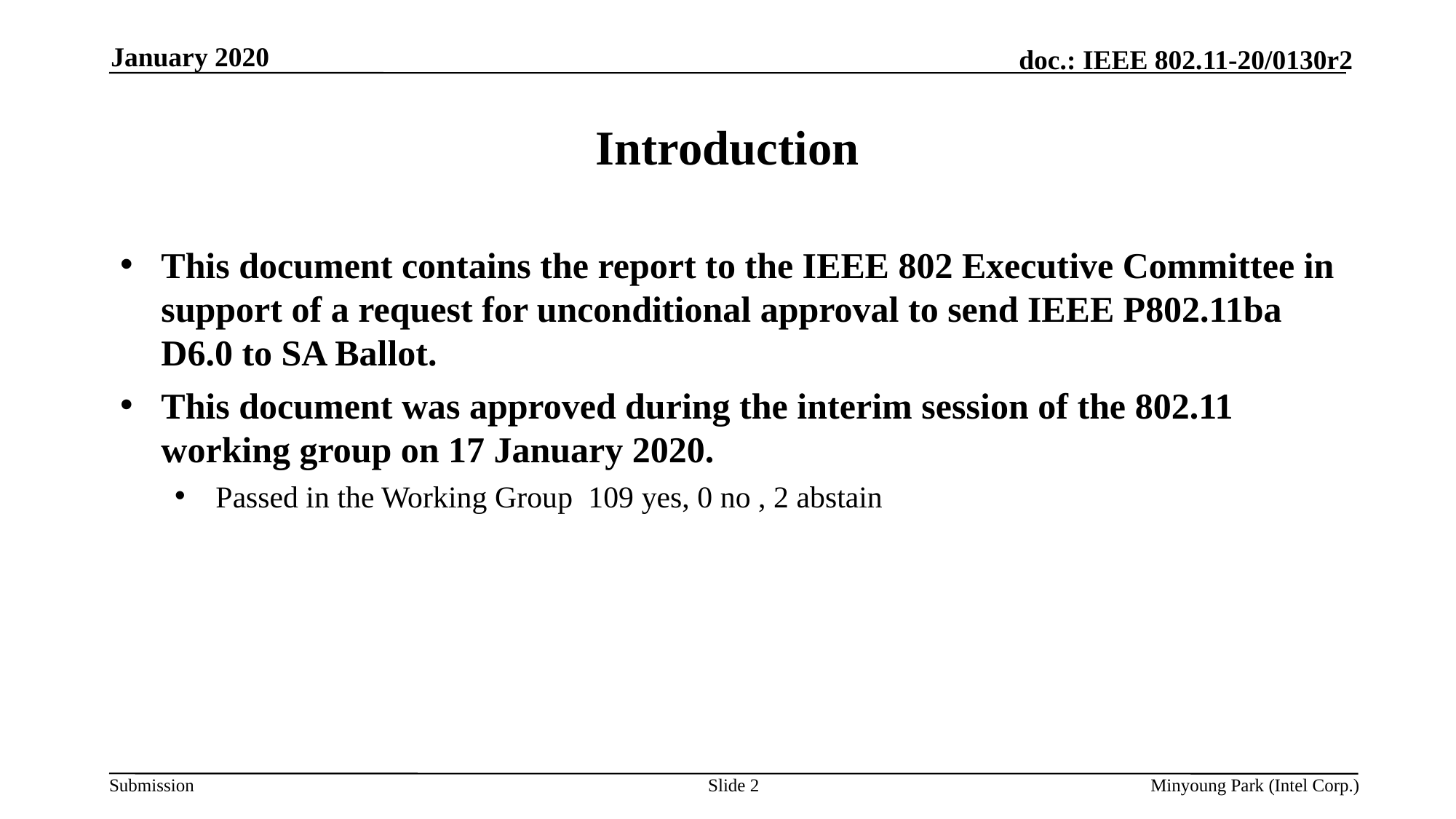

January 2020
# Introduction
This document contains the report to the IEEE 802 Executive Committee in support of a request for unconditional approval to send IEEE P802.11ba D6.0 to SA Ballot.
This document was approved during the interim session of the 802.11 working group on 17 January 2020.
Passed in the Working Group  109 yes, 0 no , 2 abstain
Slide 2
Minyoung Park (Intel Corp.)